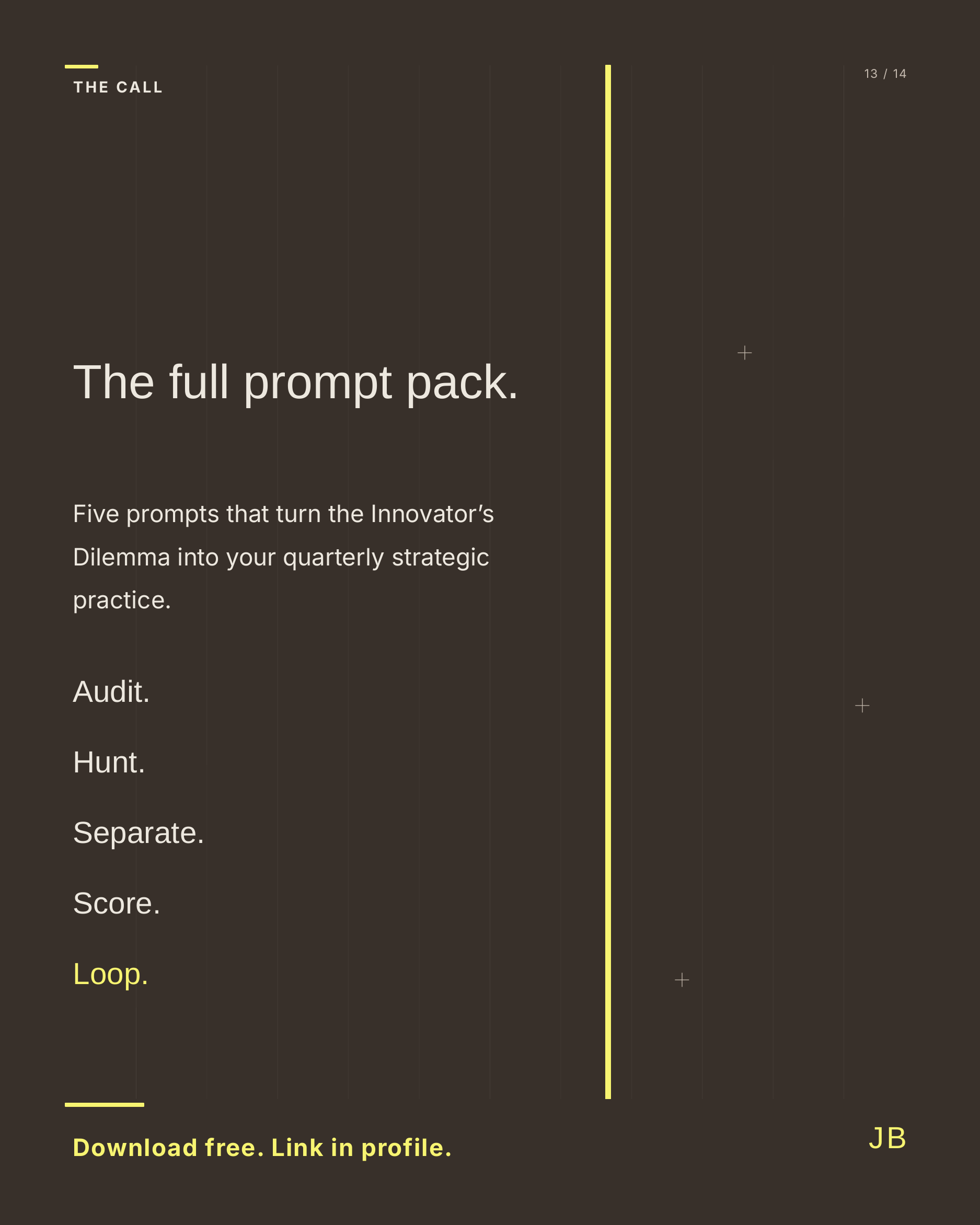

13 / 14

THE CALL
The full prompt pack.

Five prompts that turn the Innovator’s Dilemma into your quarterly strategic practice.
Audit.

Hunt.
Separate.
Score.
Loop.

JB
Download free. Link in profile.